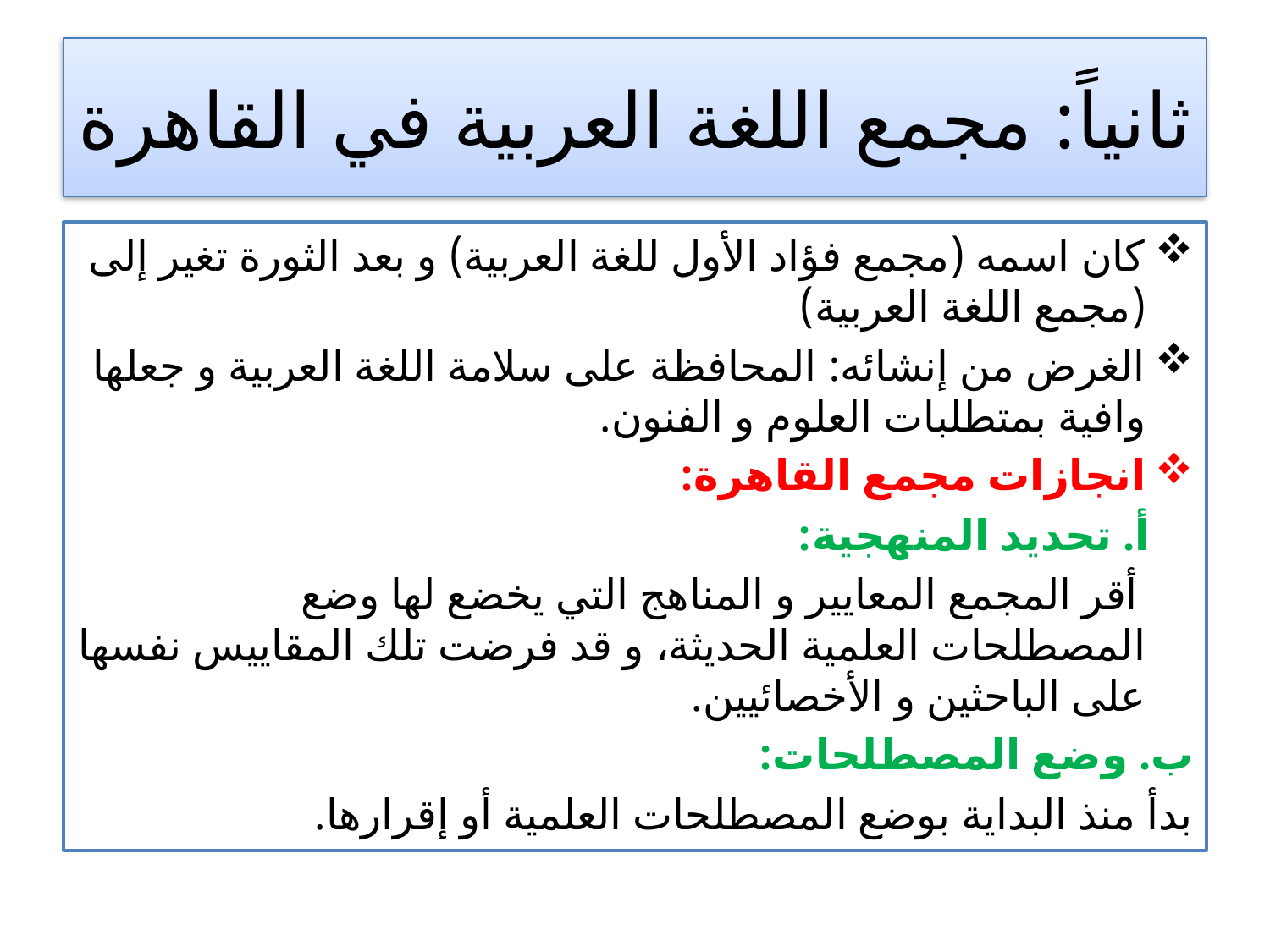

# ثانياً: مجمع اللغة العربية في القاهرة
كان اسمه (مجمع فؤاد الأول للغة العربية) و بعد الثورة تغير إلى (مجمع اللغة العربية)
الغرض من إنشائه: المحافظة على سلامة اللغة العربية و جعلها وافية بمتطلبات العلوم و الفنون.
انجازات مجمع القاهرة:
    أ. تحديد المنهجية:
     أقر المجمع المعايير و المناهج التي يخضع لها وضع المصطلحات العلمية الحديثة، و قد فرضت تلك المقاييس نفسها على الباحثين و الأخصائيين.
ب. وضع المصطلحات:
بدأ منذ البداية بوضع المصطلحات العلمية أو إقرارها.